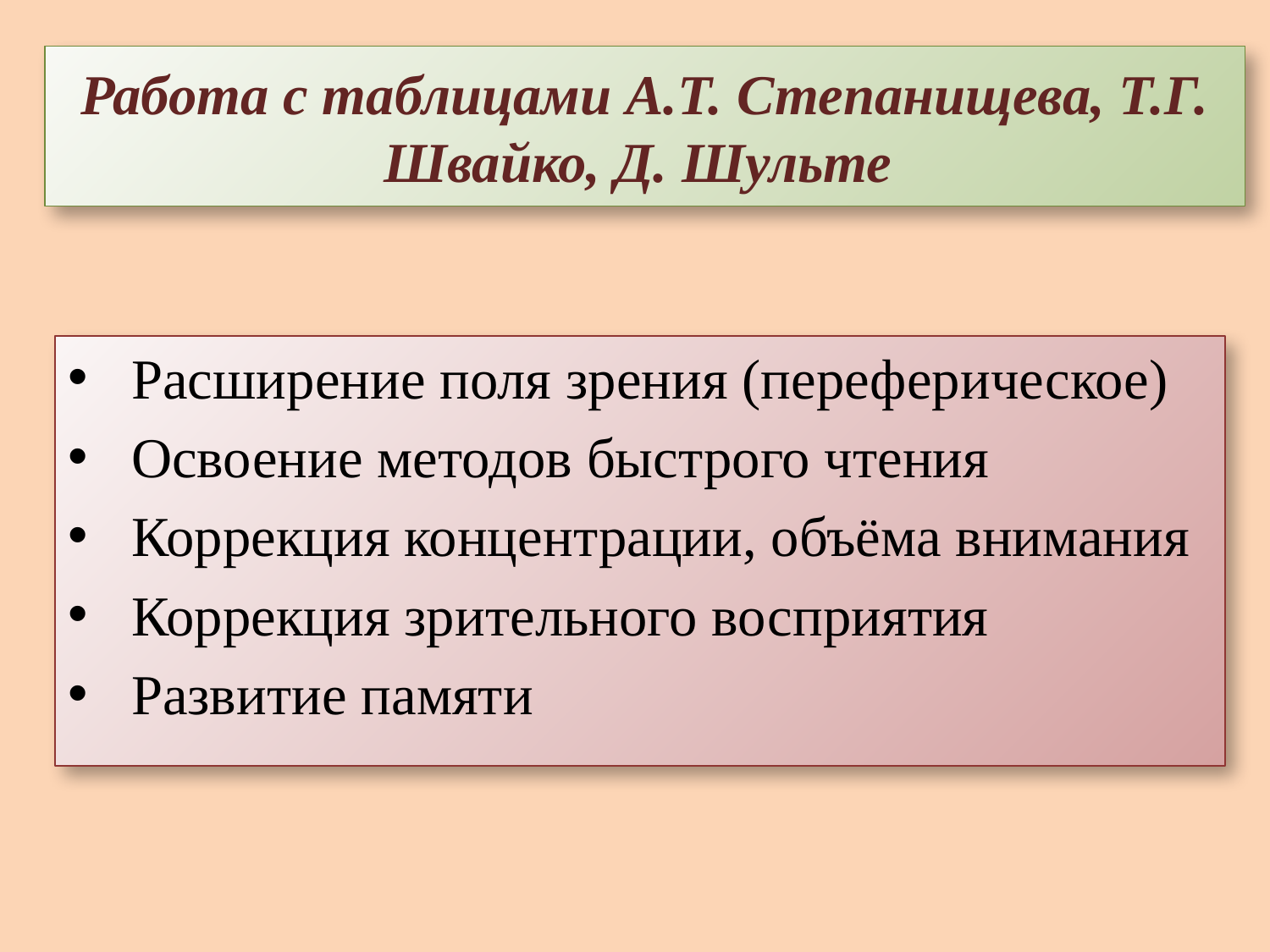

# Работа с таблицами А.Т. Степанищева, Т.Г. Швайко, Д. Шульте
Расширение поля зрения (переферическое)
Освоение методов быстрого чтения
Коррекция концентрации, объёма внимания
Коррекция зрительного восприятия
Развитие памяти